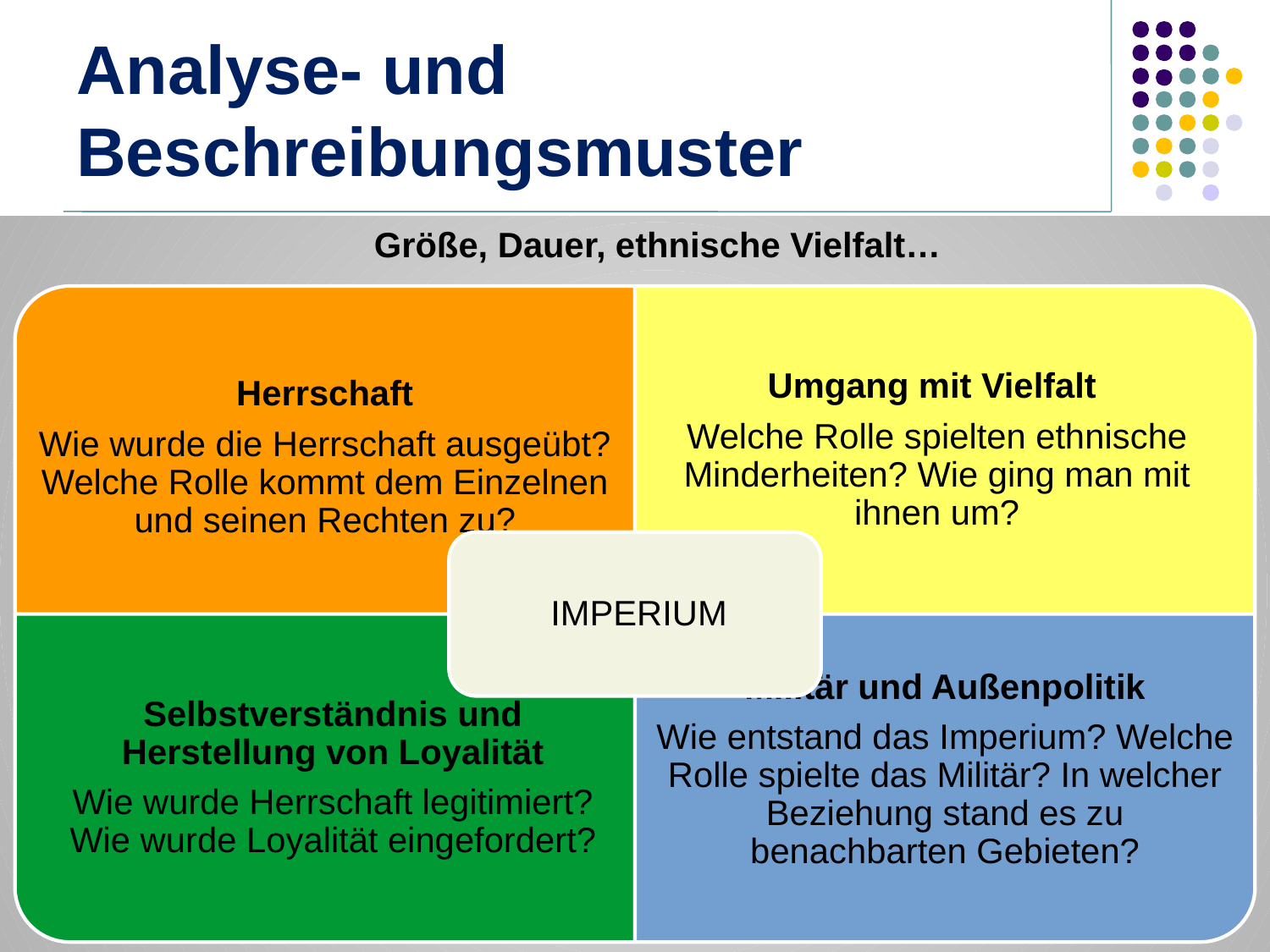

# Analyse- und Beschreibungsmuster
Größe, Dauer, ethnische Vielfalt…
Herrschaft
Wie wurde die Herrschaft ausgeübt? Welche Rolle kommt dem Einzelnen und seinen Rechten zu?
Umgang mit Vielfalt
Welche Rolle spielten ethnische Minderheiten? Wie ging man mit ihnen um?
Selbstverständnis und Herstellung von Loyalität
Wie wurde Herrschaft legitimiert? Wie wurde Loyalität eingefordert?
Militär und Außenpolitik
Wie entstand das Imperium? Welche Rolle spielte das Militär? In welcher Beziehung stand es zu benachbarten Gebieten?
IMPERIUM